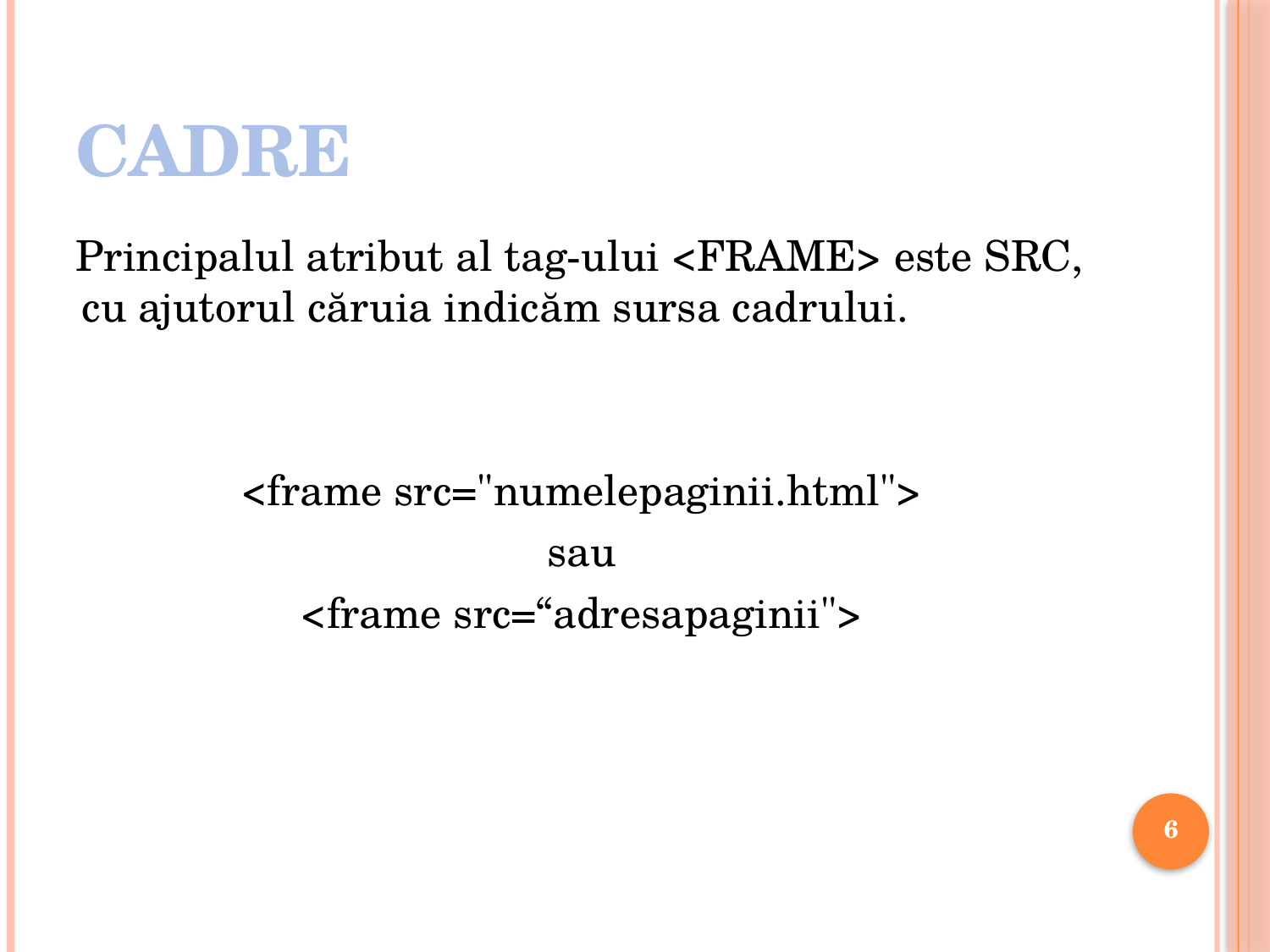

# Cadre
Principalul atribut al tag-ului <FRAME> este SRC, cu ajutorul căruia indicăm sursa cadrului.

<frame src="numelepaginii.html">
sau
<frame src=“adresapaginii">

6